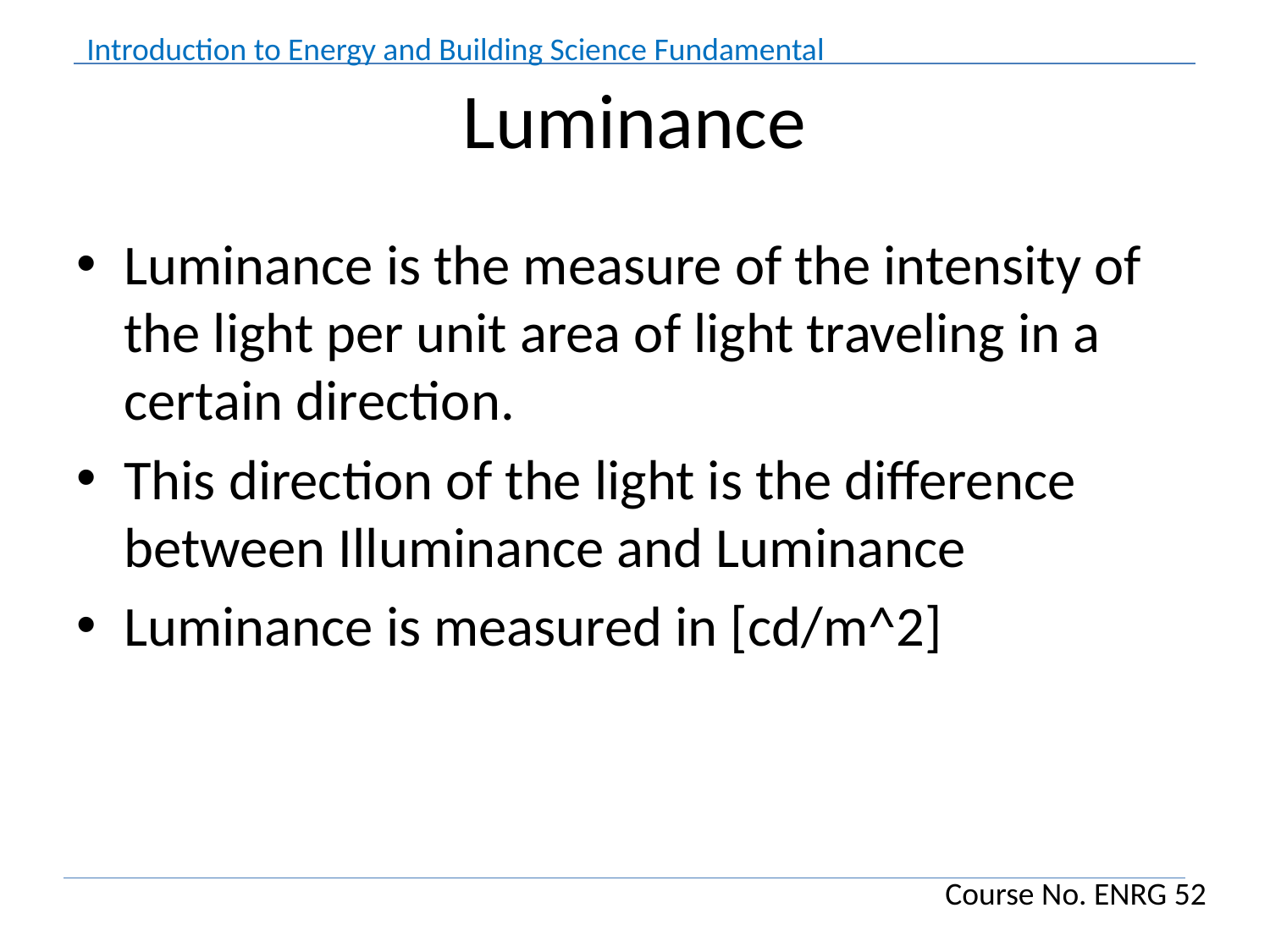

# Luminance
Luminance is the measure of the intensity of the light per unit area of light traveling in a certain direction.
This direction of the light is the difference between Illuminance and Luminance
Luminance is measured in [cd/m^2]